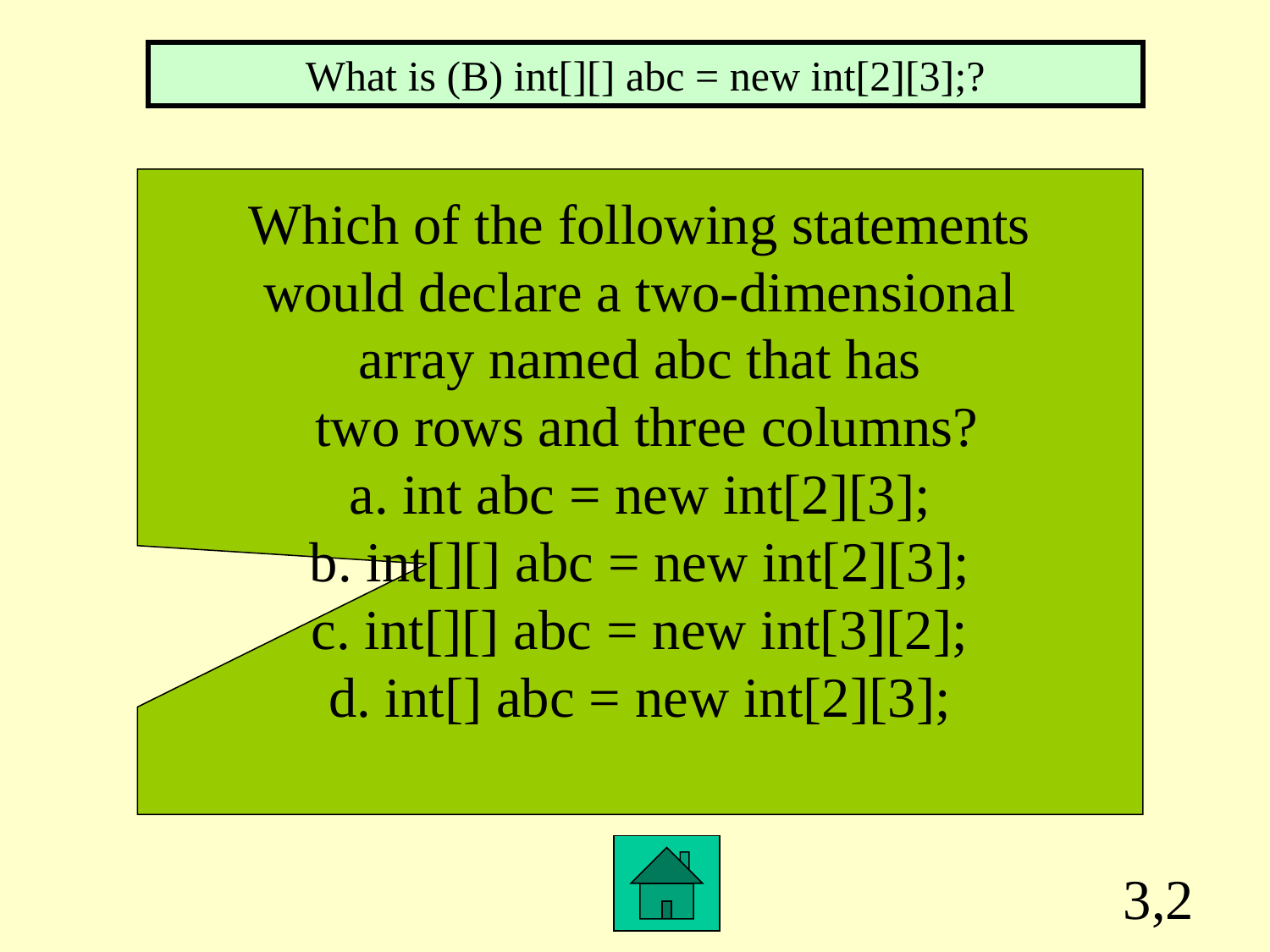

What is (B) int[][] abc = new int[2][3];?
Which of the following statements
 would declare a two-dimensional
array named abc that has
 two rows and three columns?
a. int abc = new int[2][3];
b. int[][] abc = new int[2][3];
c. int[][] abc = new int[3][2];
d. int[] abc = new int[2][3];

3,2